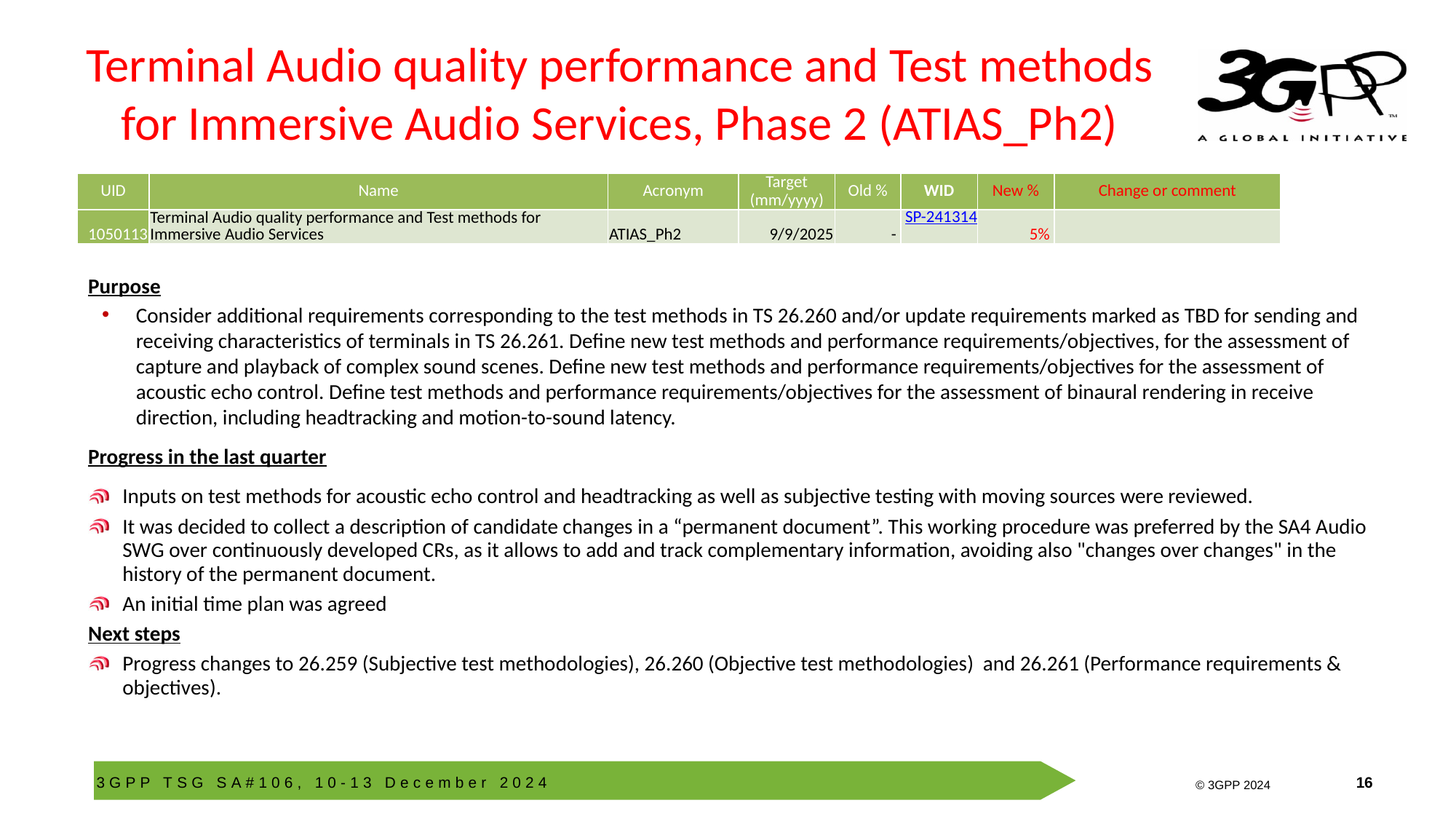

# Terminal Audio quality performance and Test methods for Immersive Audio Services, Phase 2 (ATIAS_Ph2)
| UID | Name | Acronym | Target (mm/yyyy) | Old % | WID | New % | Change or comment |
| --- | --- | --- | --- | --- | --- | --- | --- |
| 1050113 | Terminal Audio quality performance and Test methods for Immersive Audio Services | ATIAS\_Ph2 | 9/9/2025 | - | SP-241314 | 5% |  |
Purpose
Consider additional requirements corresponding to the test methods in TS 26.260 and/or update requirements marked as TBD for sending and receiving characteristics of terminals in TS 26.261. Define new test methods and performance requirements/objectives, for the assessment of capture and playback of complex sound scenes. Define new test methods and performance requirements/objectives for the assessment of acoustic echo control. Define test methods and performance requirements/objectives for the assessment of binaural rendering in receive direction, including headtracking and motion-to-sound latency.
Progress in the last quarter
Inputs on test methods for acoustic echo control and headtracking as well as subjective testing with moving sources were reviewed.
It was decided to collect a description of candidate changes in a “permanent document”. This working procedure was preferred by the SA4 Audio SWG over continuously developed CRs, as it allows to add and track complementary information, avoiding also "changes over changes" in the history of the permanent document.
An initial time plan was agreed
Next steps
Progress changes to 26.259 (Subjective test methodologies), 26.260 (Objective test methodologies)  and 26.261 (Performance requirements & objectives).